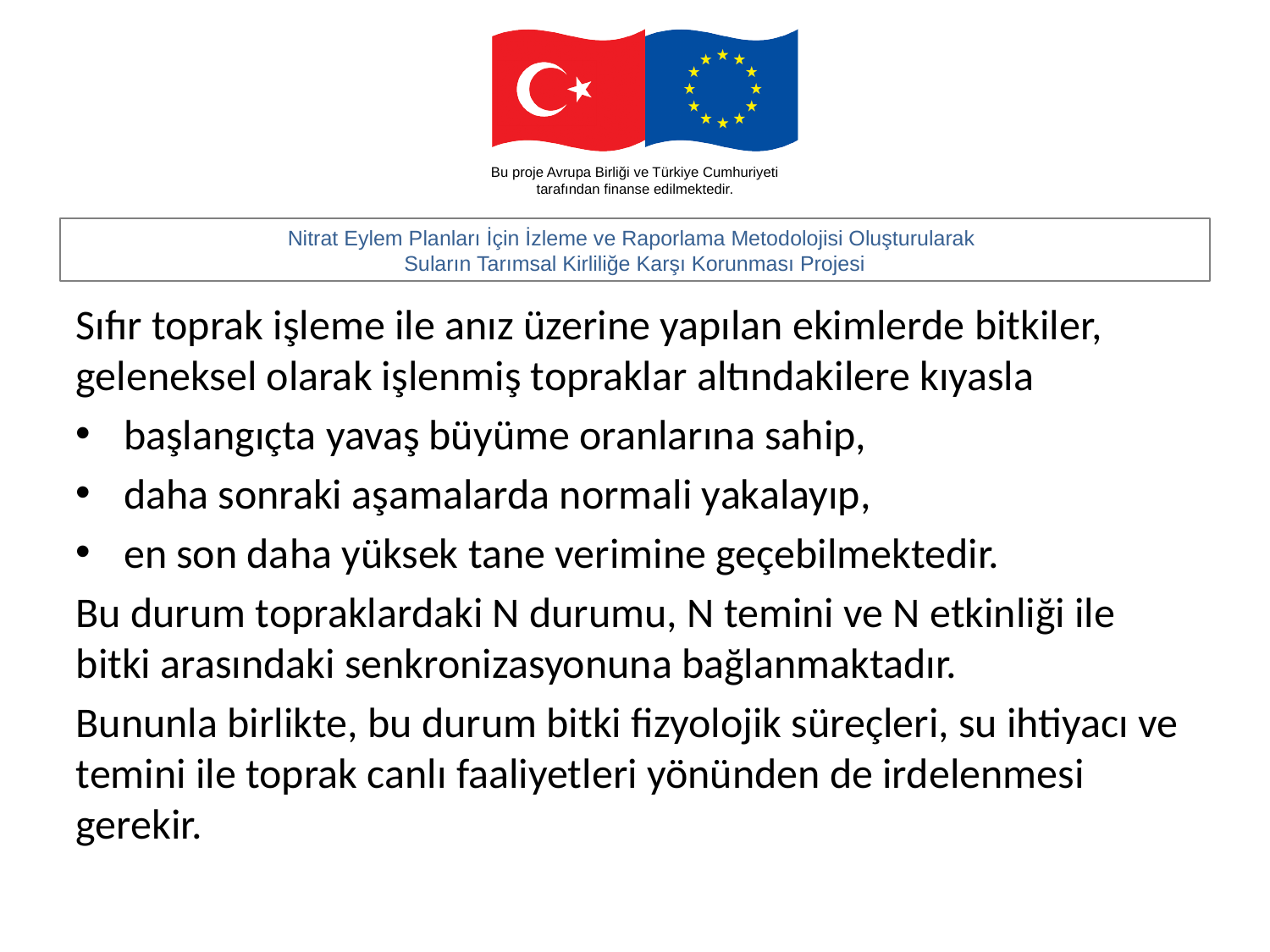

#
Sıfır toprak işleme ile anız üzerine yapılan ekimlerde bitkiler, geleneksel olarak işlenmiş topraklar altındakilere kıyasla
başlangıçta yavaş büyüme oranlarına sahip,
daha sonraki aşamalarda normali yakalayıp,
en son daha yüksek tane verimine geçebilmektedir.
Bu durum topraklardaki N durumu, N temini ve N etkinliği ile  bitki arasındaki senkronizasyonuna bağlanmaktadır.
Bununla birlikte, bu durum bitki fizyolojik süreçleri, su ihtiyacı ve temini ile toprak canlı faaliyetleri yönünden de irdelenmesi gerekir.